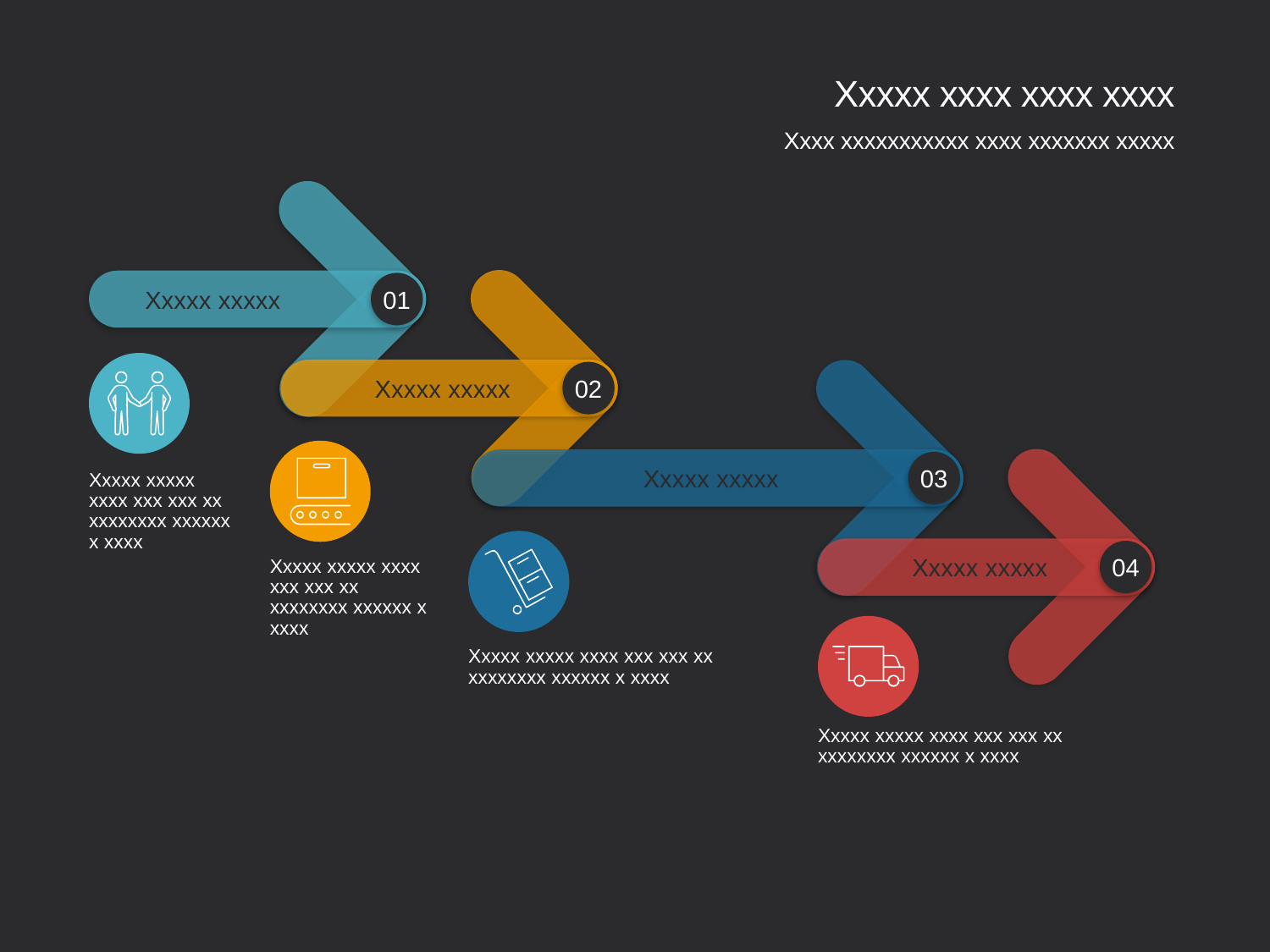

# Xxxxx xxxx xxxx xxxx
Xxxx xxxxxxxxxxx xxxx xxxxxxx xxxxx

Xxxxx xxxxx
01

Xxxxx xxxxx
02

Xxxxx xxxxx
03

Xxxxx xxxxx
04

Xxxxx xxxxx xxxx xxx xxx xx xxxxxxxx xxxxxx x xxxx

Xxxxx xxxxx xxxx xxx xxx xx xxxxxxxx xxxxxx x xxxx

Xxxxx xxxxx xxxx xxx xxx xx xxxxxxxx xxxxxx x xxxx
Xxxxx xxxxx xxxx xxx xxx xx xxxxxxxx xxxxxx x xxxx